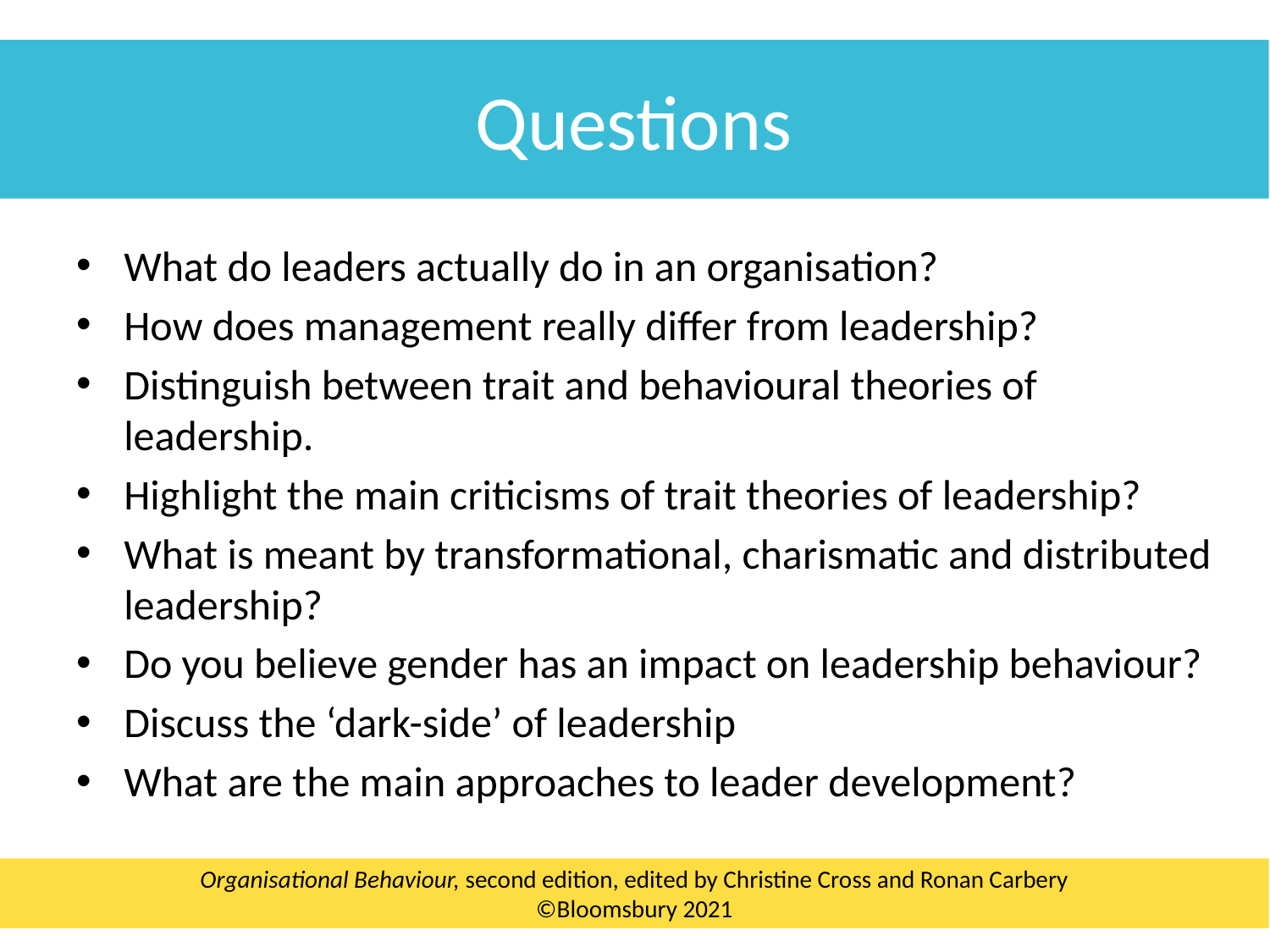

Questions
What do leaders actually do in an organisation?
How does management really differ from leadership?
Distinguish between trait and behavioural theories of leadership.
Highlight the main criticisms of trait theories of leadership?
What is meant by transformational, charismatic and distributed leadership?
Do you believe gender has an impact on leadership behaviour?
Discuss the ‘dark-side’ of leadership
What are the main approaches to leader development?